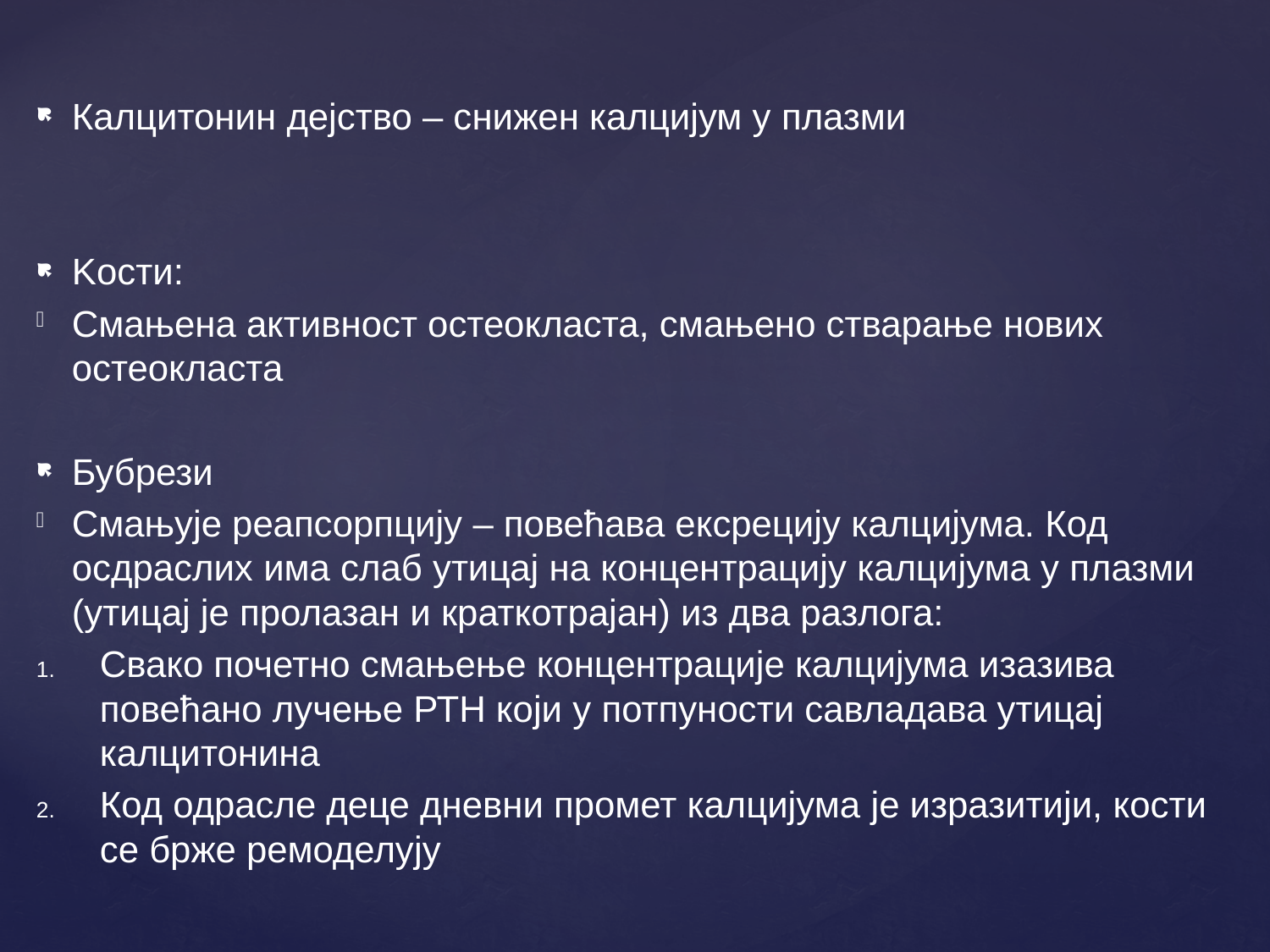

Калцитонин дејство – снижен калцијум у плазми

Kости:
Смањена активност остеокласта, смањено стварање нових остеокласта

Бубрези
Смањује реапсорпцију – повећава ексрецију калцијума. Код осдраслих има слаб утицај на концентрацију калцијума у плазми (утицај је пролазан и краткотрајан) из два разлога:
Свако почетно смањење концентрације калцијума изазива повећано лучење РТН који у потпуности савладава утицај калцитонина
Код одрасле деце дневни промет калцијума је изразитији, кости се брже ремоделују